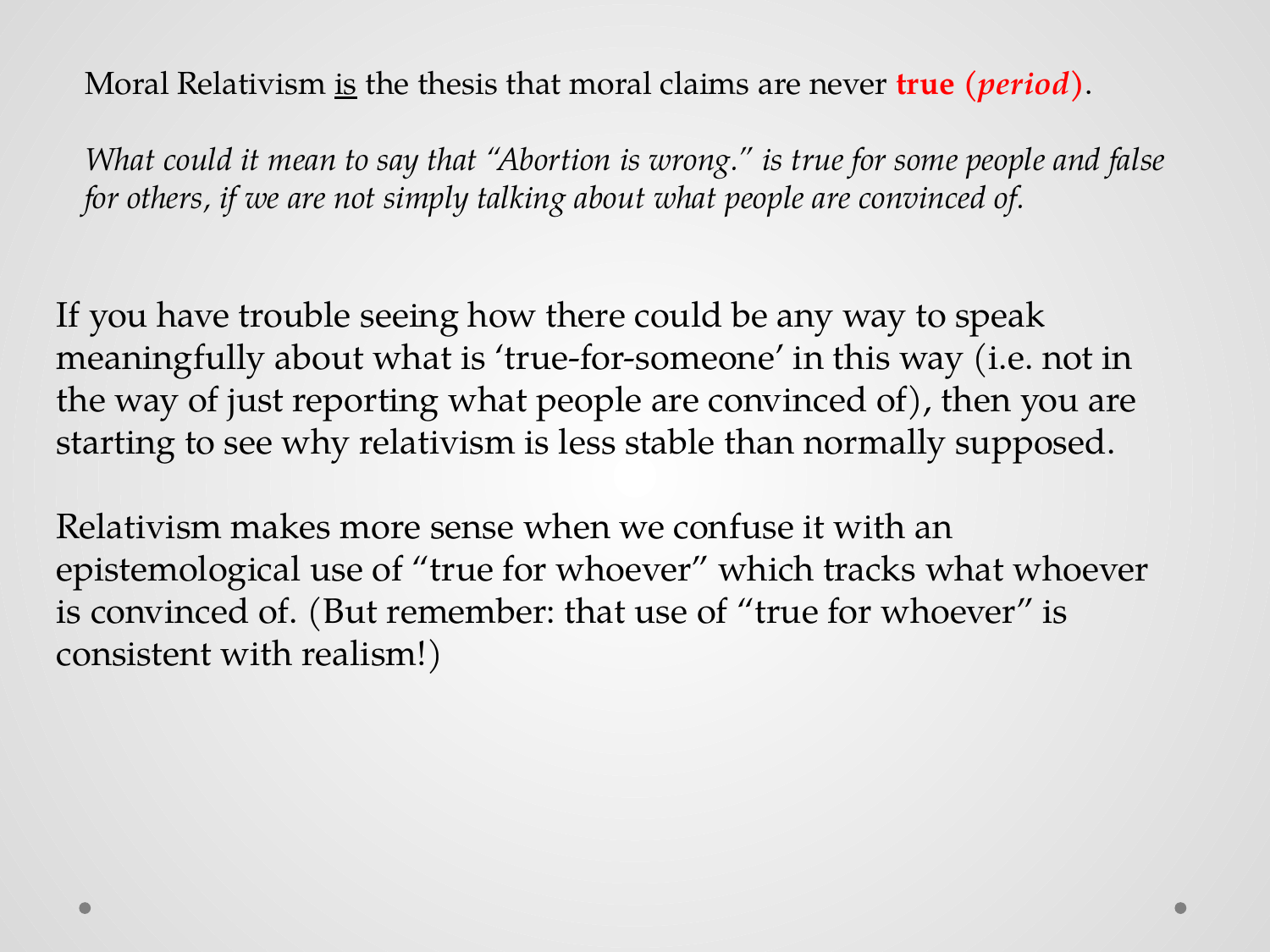

Moral Relativism is the thesis that moral claims are never true (period).

What could it mean to say that “Abortion is wrong.” is true for some people and false for others, if we are not simply talking about what people are convinced of.
If you have trouble seeing how there could be any way to speak meaningfully about what is ‘true-for-someone’ in this way (i.e. not in the way of just reporting what people are convinced of), then you are starting to see why relativism is less stable than normally supposed.

Relativism makes more sense when we confuse it with an epistemological use of “true for whoever” which tracks what whoever is convinced of. (But remember: that use of “true for whoever” is consistent with realism!)